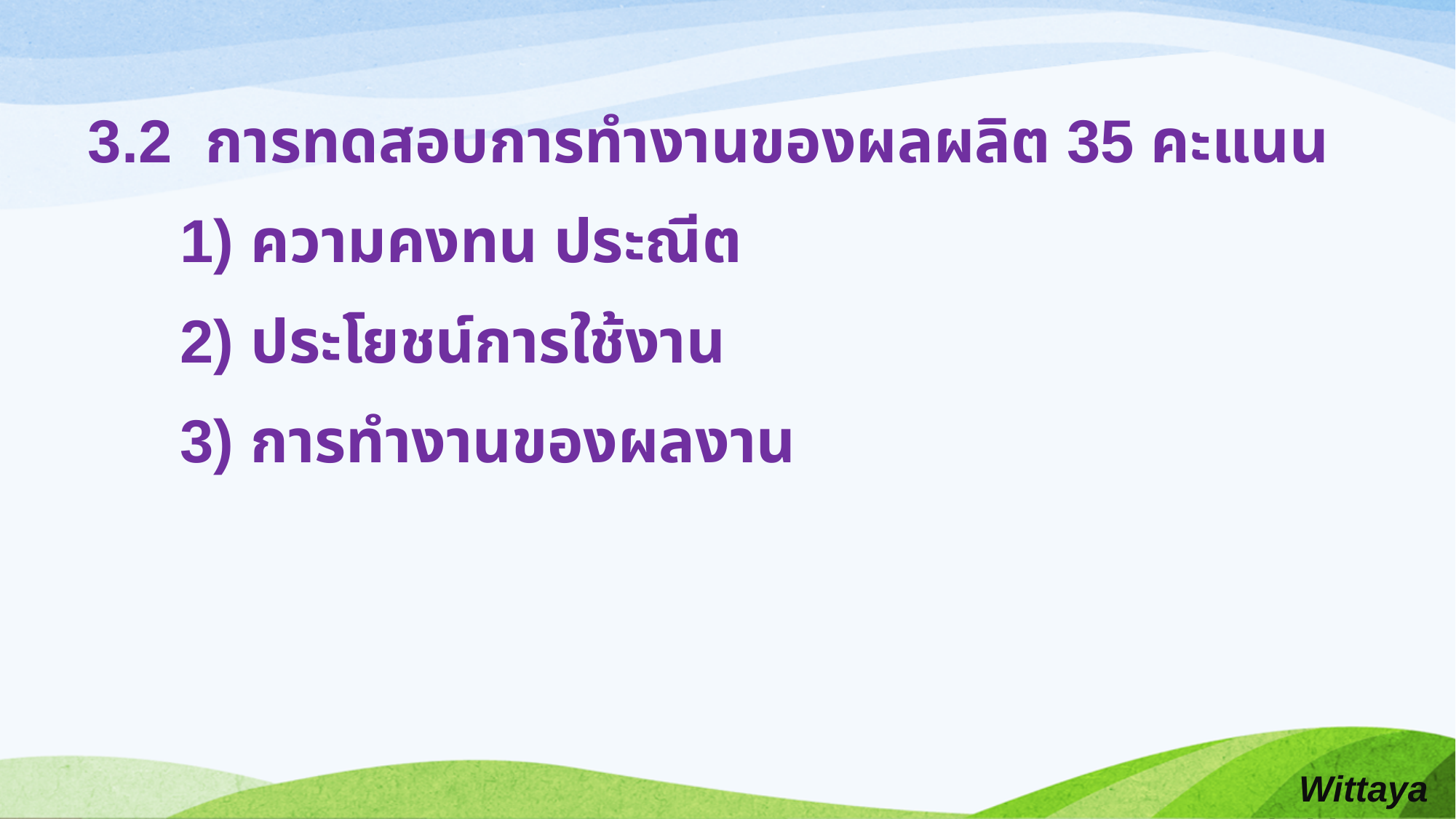

3.2  การทดสอบการทำงานของผลผลิต 35 คะแนน
      	1) ความคงทน ประณีต
	2) ประโยชน์การใช้งาน
	3) การทำงานของผลงาน
Wittaya Jaiwithee ...